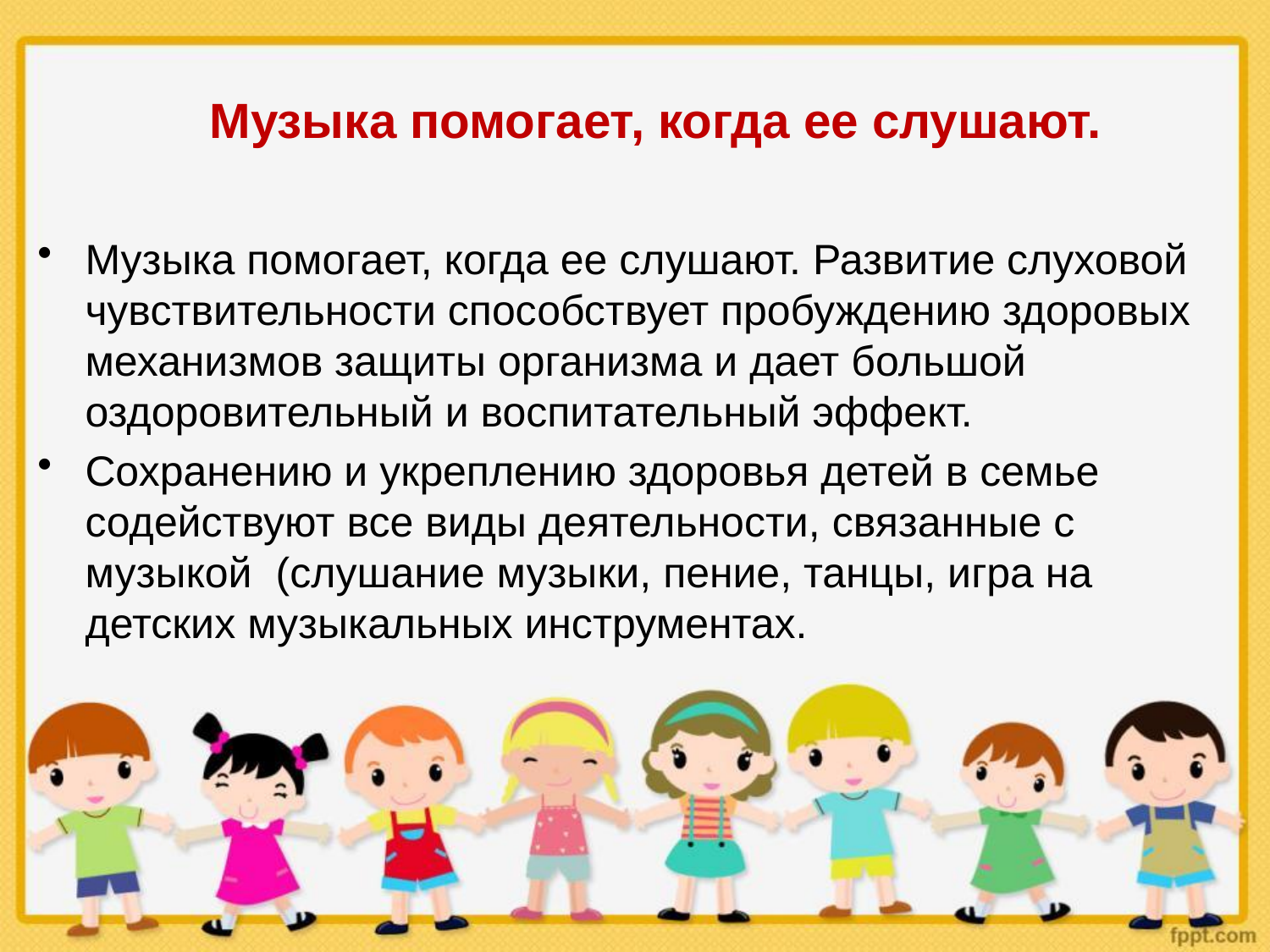

# Музыка помогает, когда ее слушают.
Музыка помогает, когда ее слушают. Развитие слуховой чувствительности способствует пробуждению здоровых механизмов защиты организма и дает большой оздоровительный и воспитательный эффект.
Сохранению и укреплению здоровья детей в семье содействуют все виды деятельности, связанные с музыкой  (слушание музыки, пение, танцы, игра на детских музыкальных инструментах.